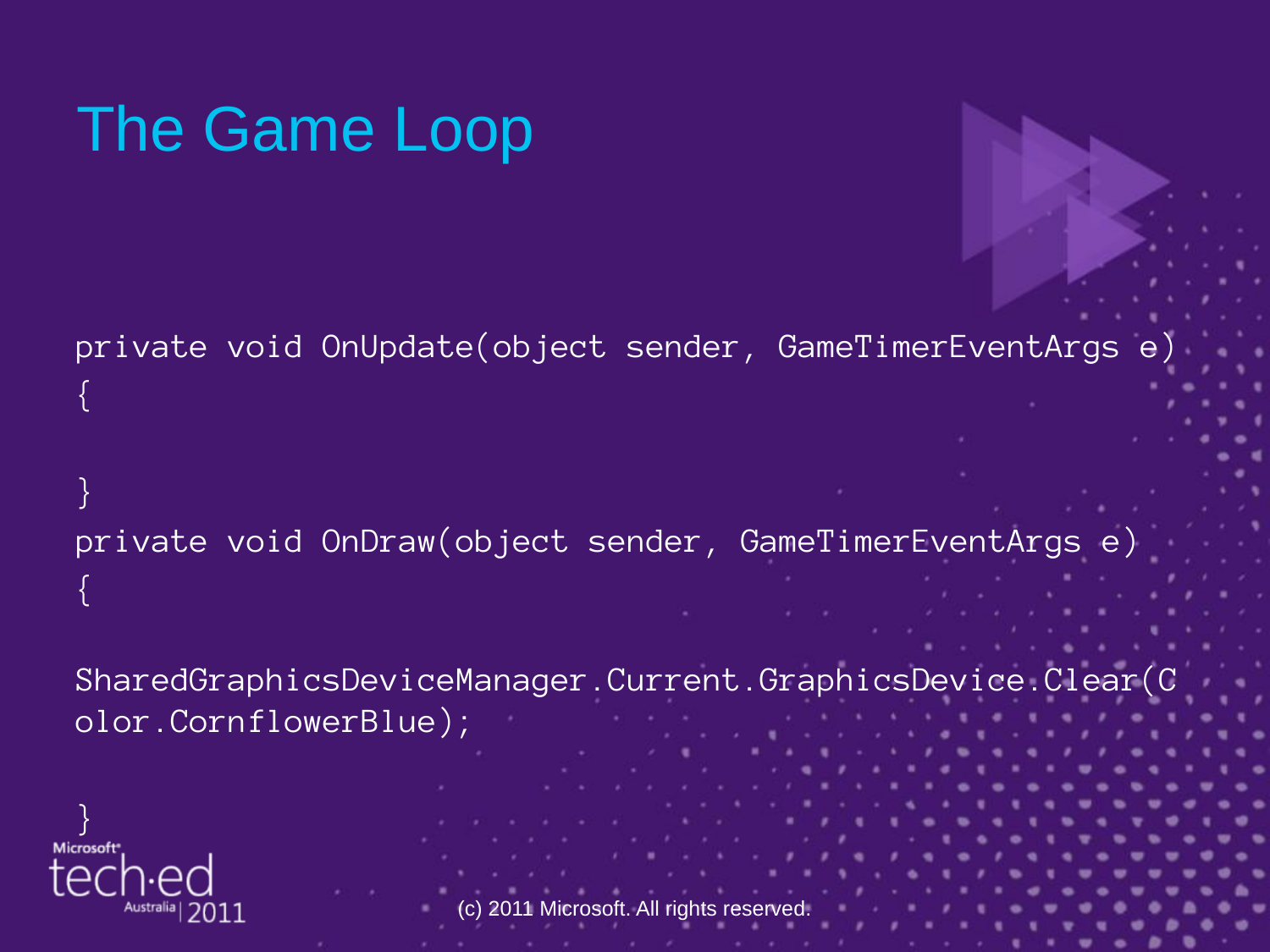

# The Game Loop
private void OnUpdate(object sender, GameTimerEventArgs e)
{

}
private void OnDraw(object sender, GameTimerEventArgs e)
{
    SharedGraphicsDeviceManager.Current.GraphicsDevice.Clear(Color.CornflowerBlue);

}
(c) 2011 Microsoft. All rights reserved.